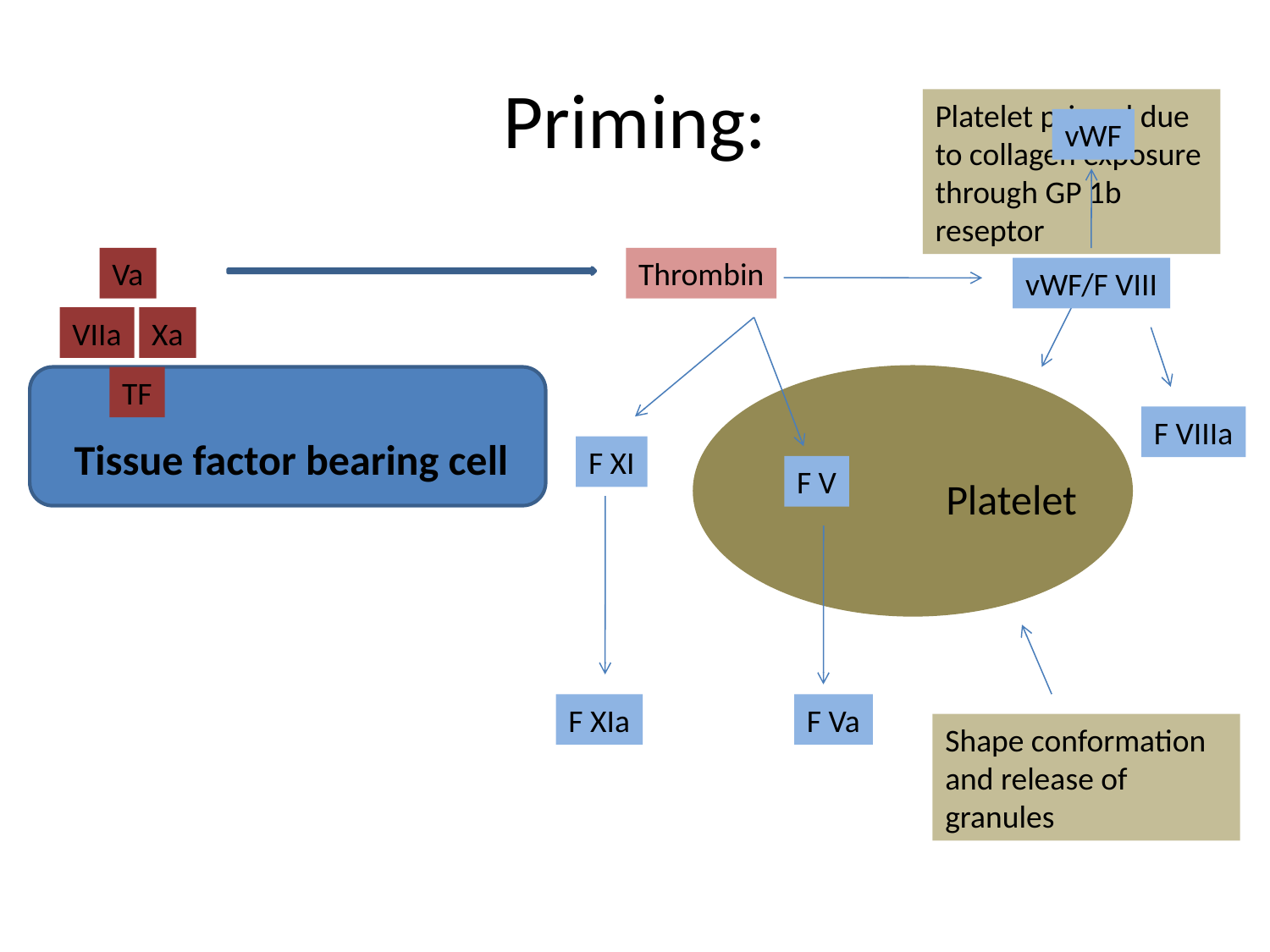

# Priming:
Platelet primed due to collagen exposure through GP 1b reseptor
vWF
Va
Thrombin
vWF/F VIII

VIIa
Xa

TF

F VIIIa
Tissue factor bearing cell
F XI
F V
Platelet
F XIa
F Va
Shape conformation and release of granules